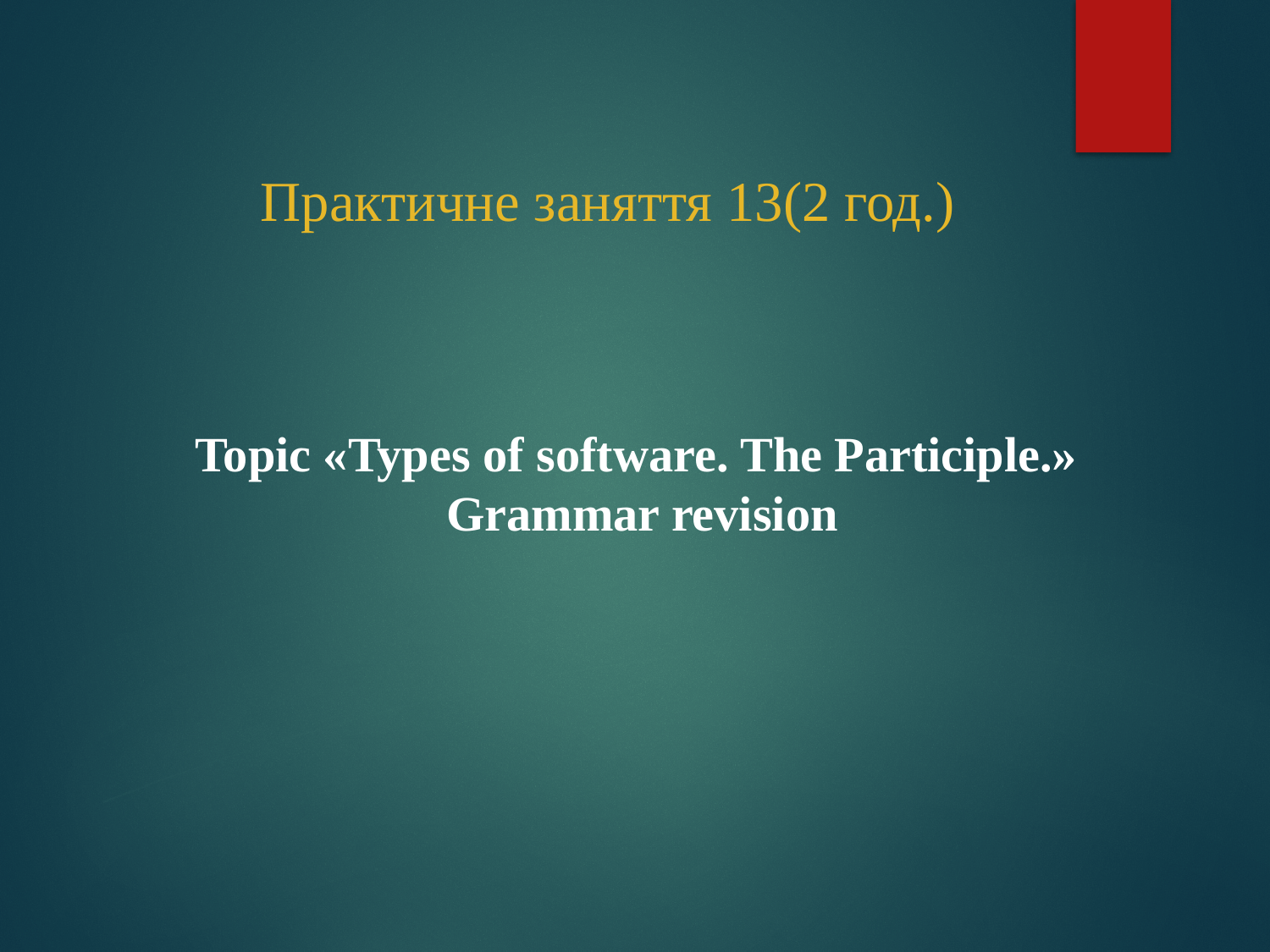

# Практичне заняття 13(2 год.)
Topic «Types of software. The Participle.»  Grammar revision